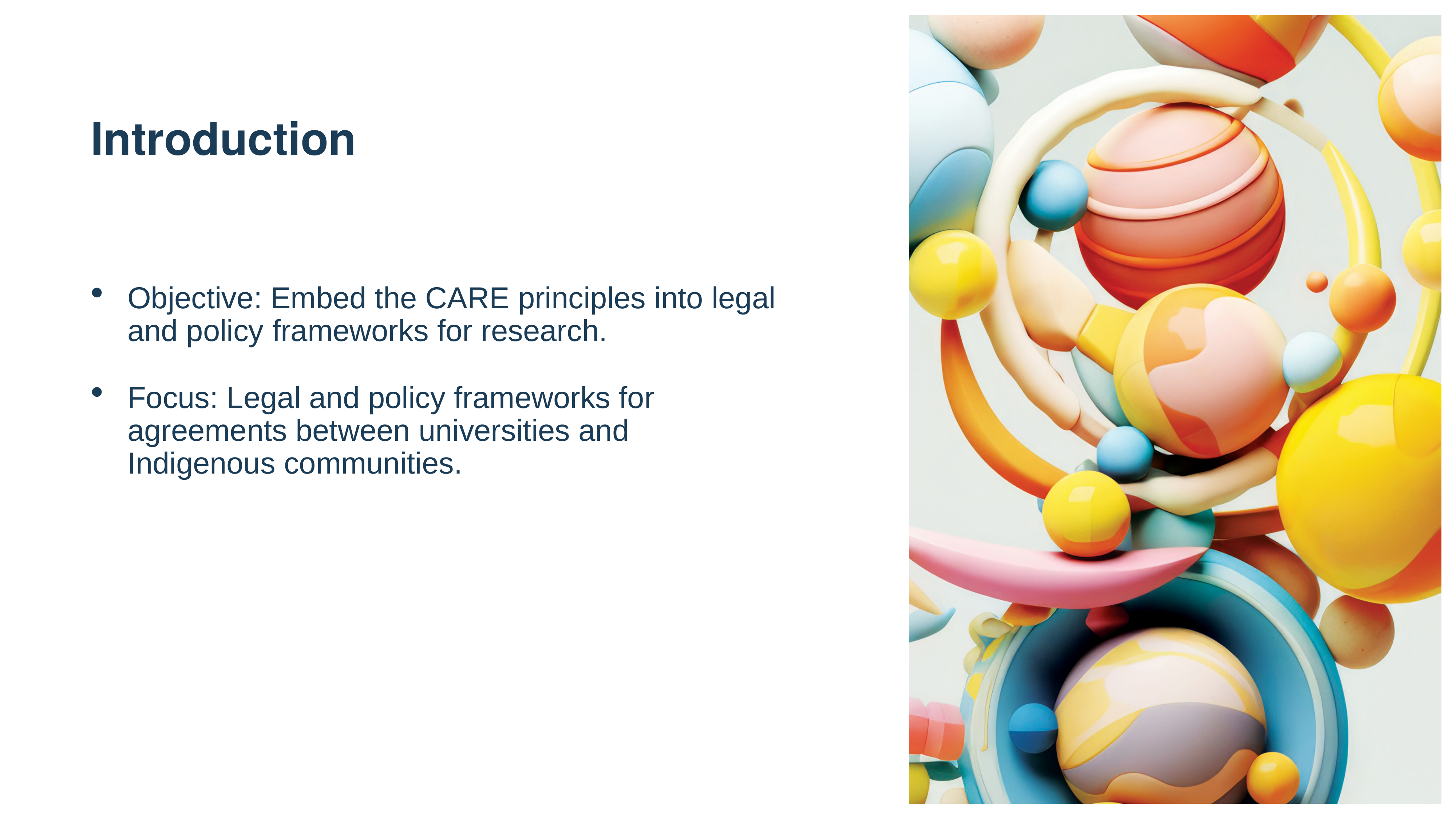

Introduction

Objective: Embed the CARE principles into legal and policy frameworks for research.
Focus: Legal and policy frameworks for agreements between universities and Indigenous communities.